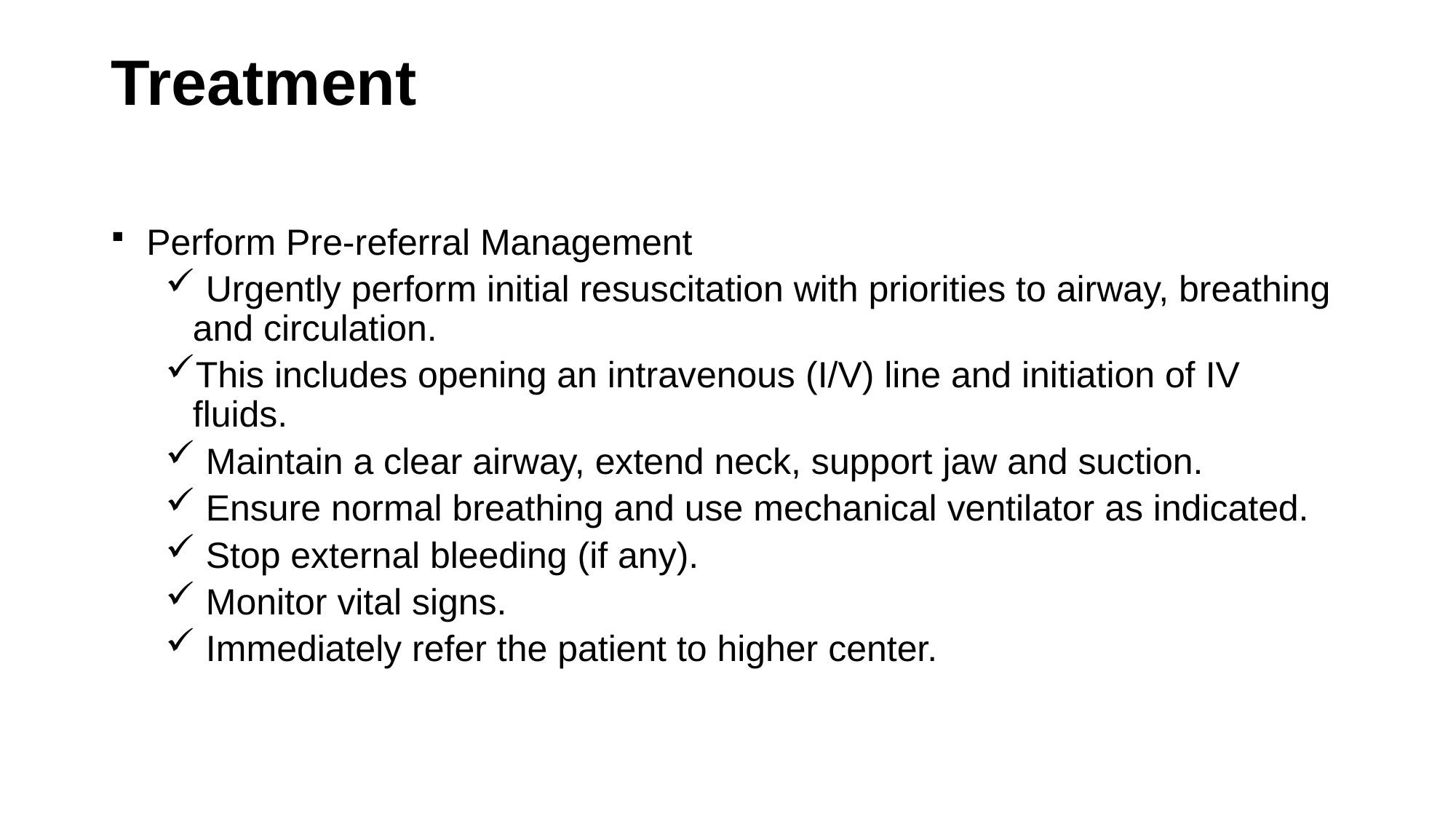

# Treatment
 Perform Pre-referral Management
 Urgently perform initial resuscitation with priorities to airway, breathing and circulation.
This includes opening an intravenous (I/V) line and initiation of IV fluids.
 Maintain a clear airway, extend neck, support jaw and suction.
 Ensure normal breathing and use mechanical ventilator as indicated.
 Stop external bleeding (if any).
 Monitor vital signs.
 Immediately refer the patient to higher center.